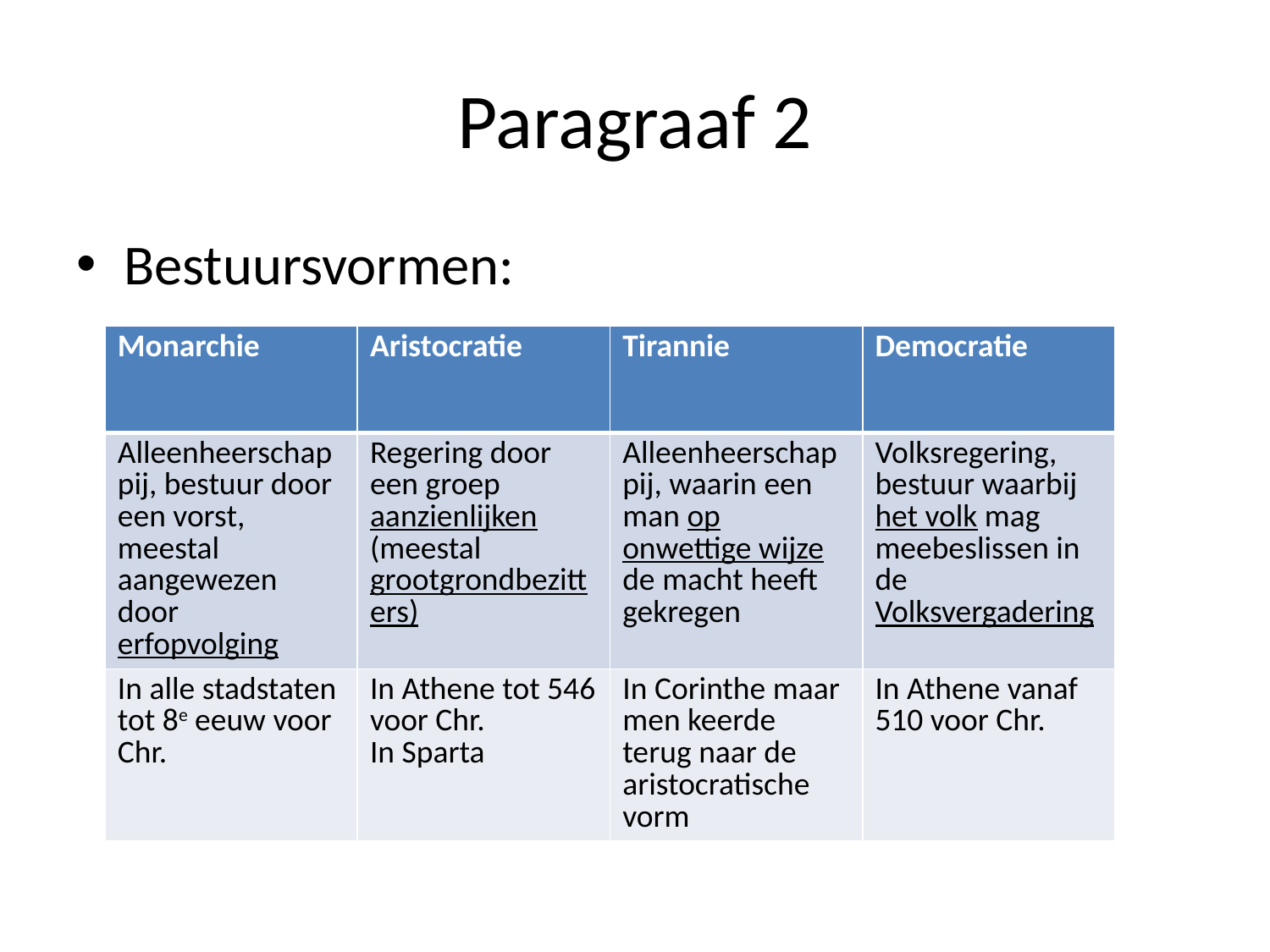

# Paragraaf 2
Bestuursvormen:
| Monarchie | Aristocratie | Tirannie | Democratie |
| --- | --- | --- | --- |
| Alleenheerschappij, bestuur door een vorst, meestal aangewezen door erfopvolging | Regering door een groep aanzienlijken (meestal grootgrondbezitters) | Alleenheerschappij, waarin een man op onwettige wijze de macht heeft gekregen | Volksregering, bestuur waarbij het volk mag meebeslissen in de Volksvergadering |
| In alle stadstaten tot 8e eeuw voor Chr. | In Athene tot 546 voor Chr. In Sparta | In Corinthe maar men keerde terug naar de aristocratische vorm | In Athene vanaf 510 voor Chr. |